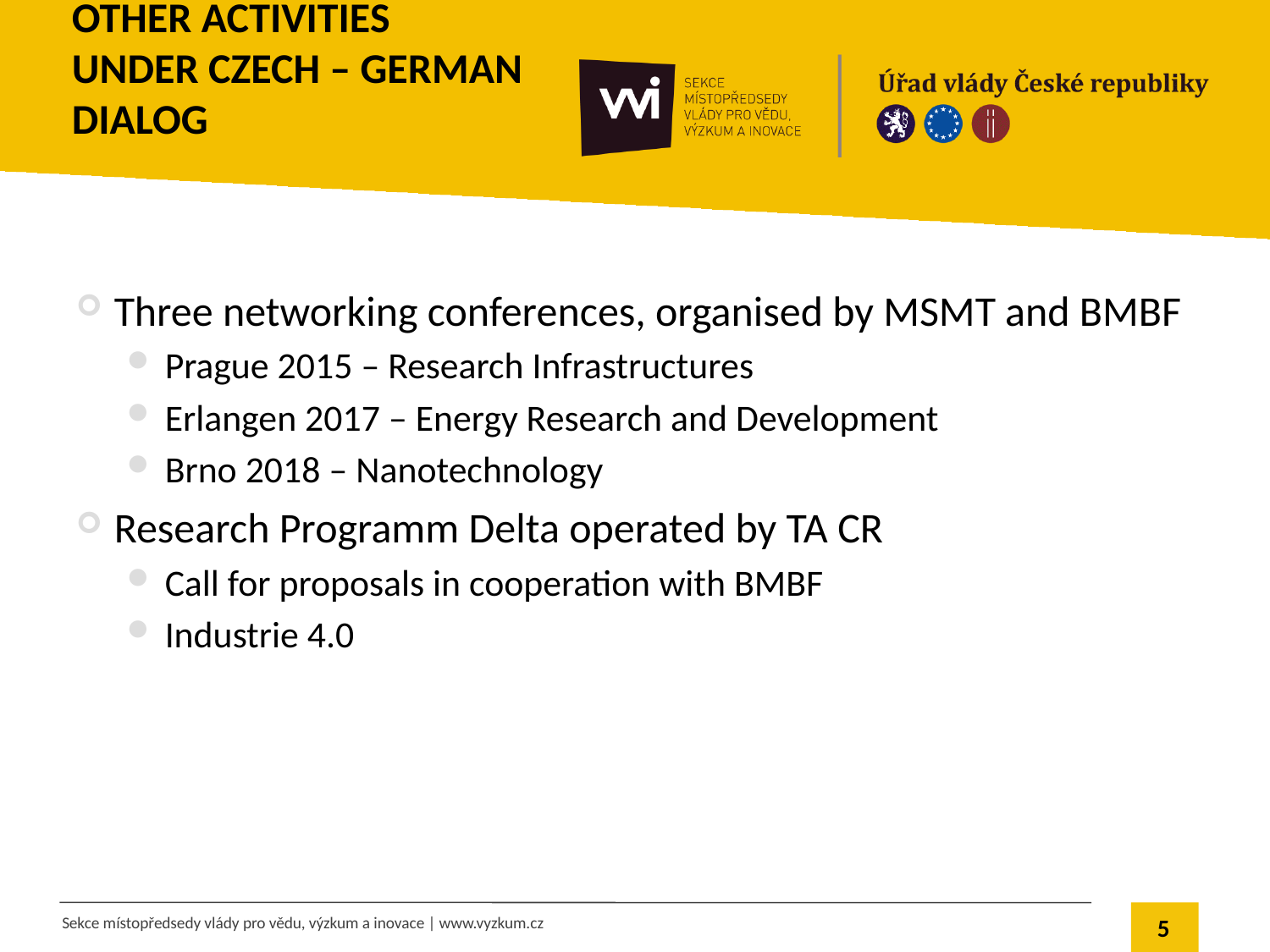

# Other activities under Czech – German Dialog
Three networking conferences, organised by MSMT and BMBF
Prague 2015 – Research Infrastructures
Erlangen 2017 – Energy Research and Development
Brno 2018 – Nanotechnology
Research Programm Delta operated by TA CR
Call for proposals in cooperation with BMBF
Industrie 4.0
5